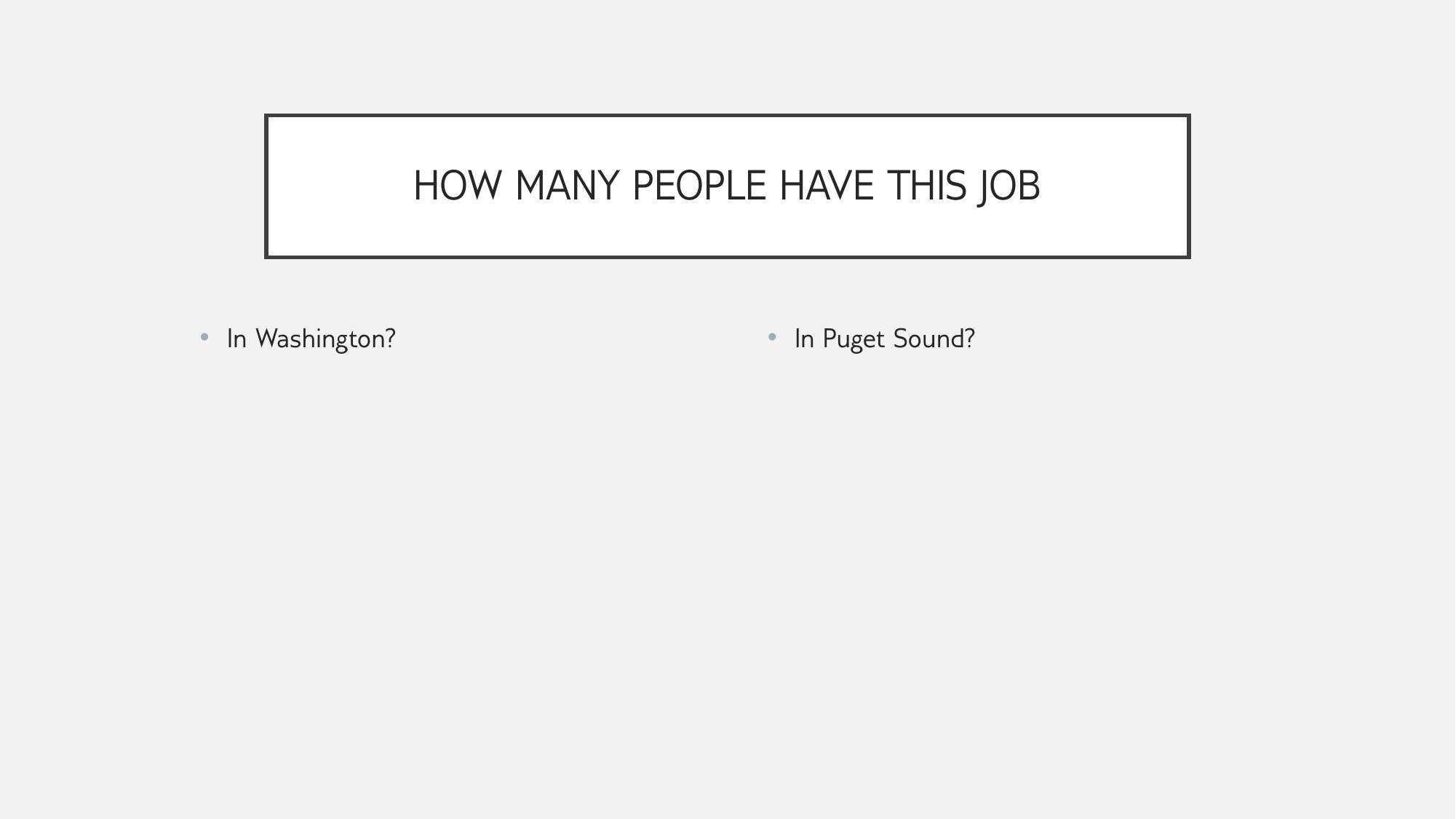

# HOW MANY PEOPLE HAVE THIS JOB
In Washington?
In Puget Sound?